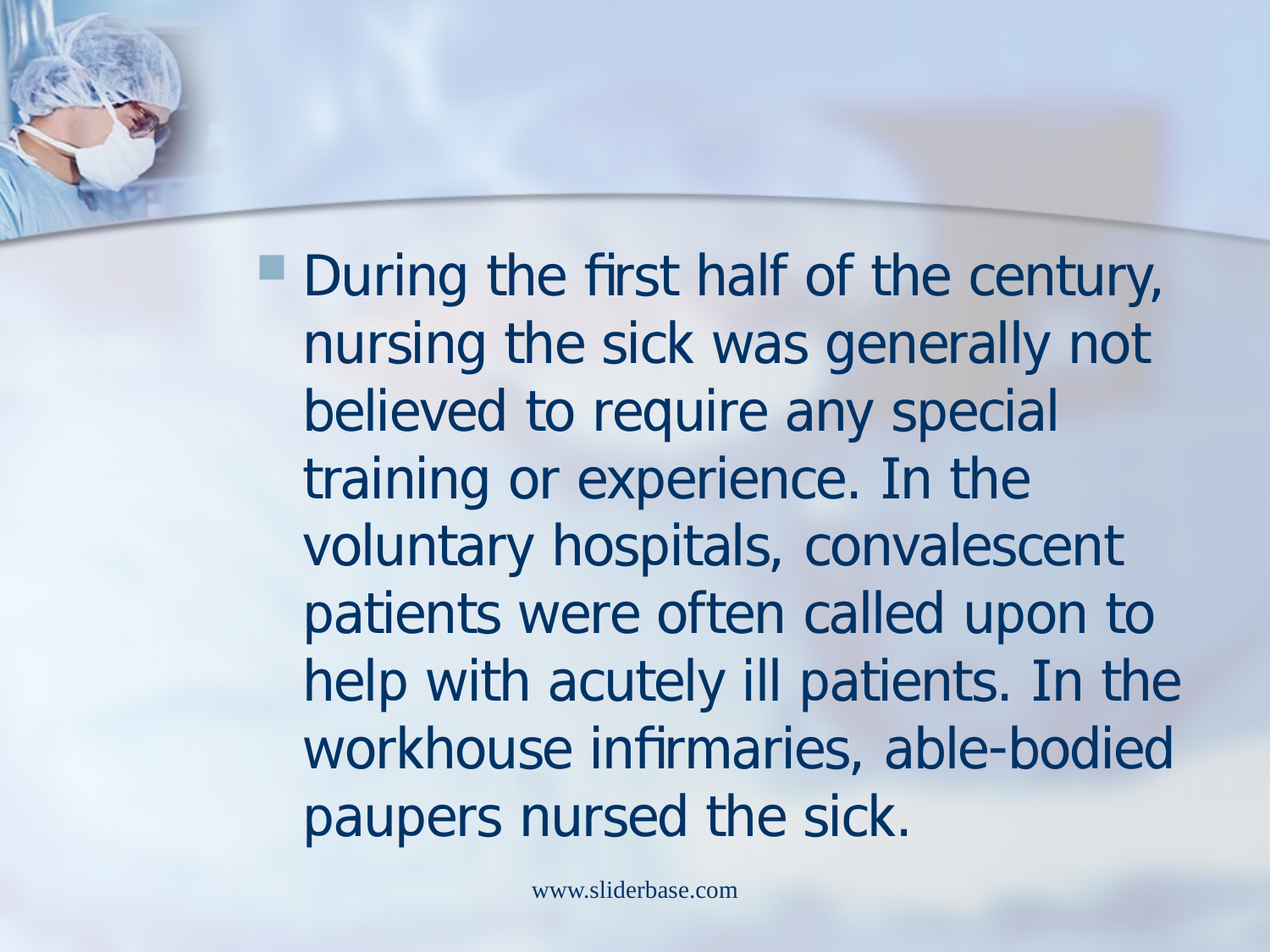

During the first half of the century, nursing the sick was generally not believed to require any special training or experience. In the voluntary hospitals, convalescent patients were often called upon to help with acutely ill patients. In the workhouse infirmaries, able-bodied paupers nursed the sick.
www.sliderbase.com